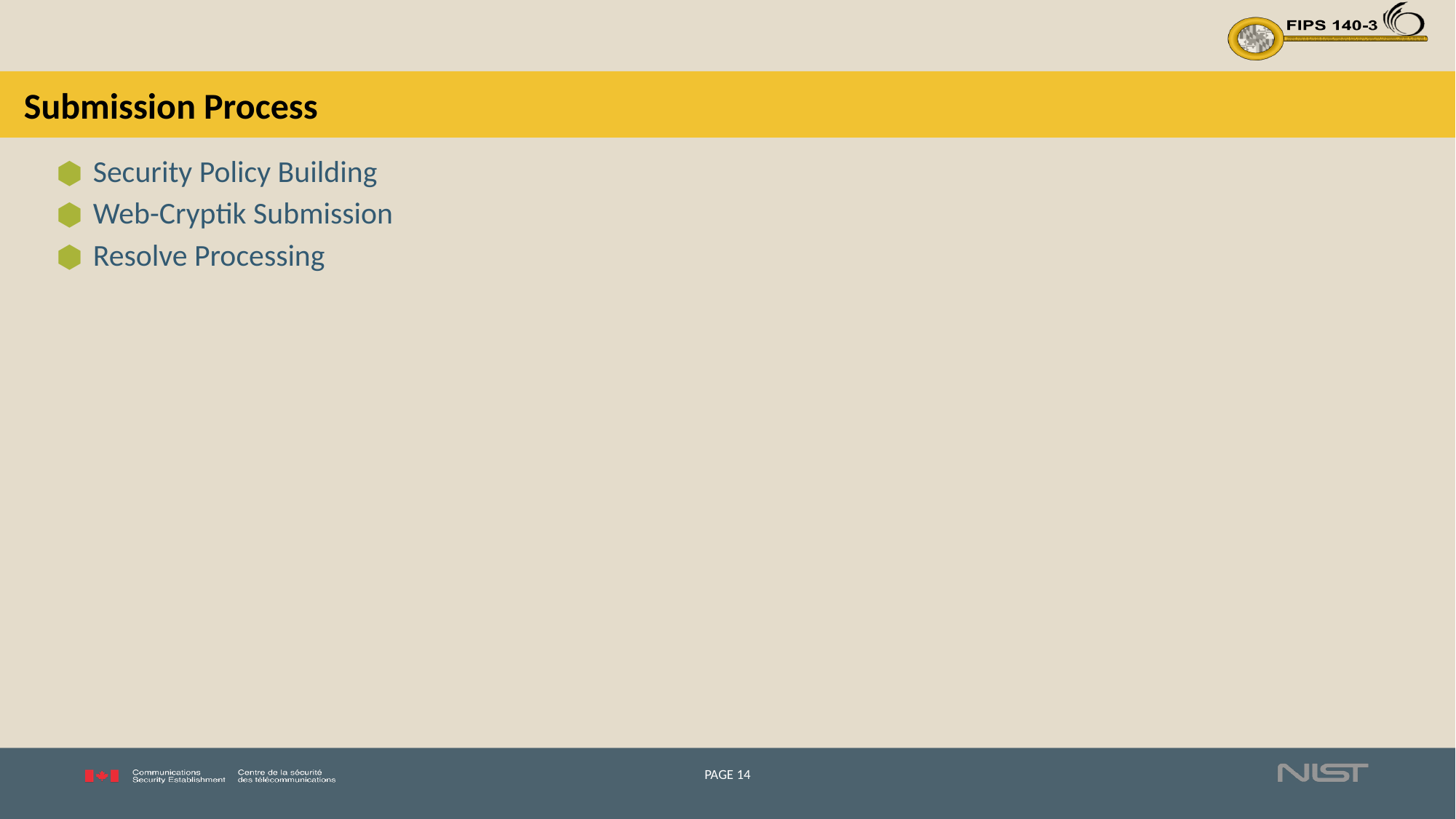

# Submission Process
Security Policy Building
Web-Cryptik Submission
Resolve Processing